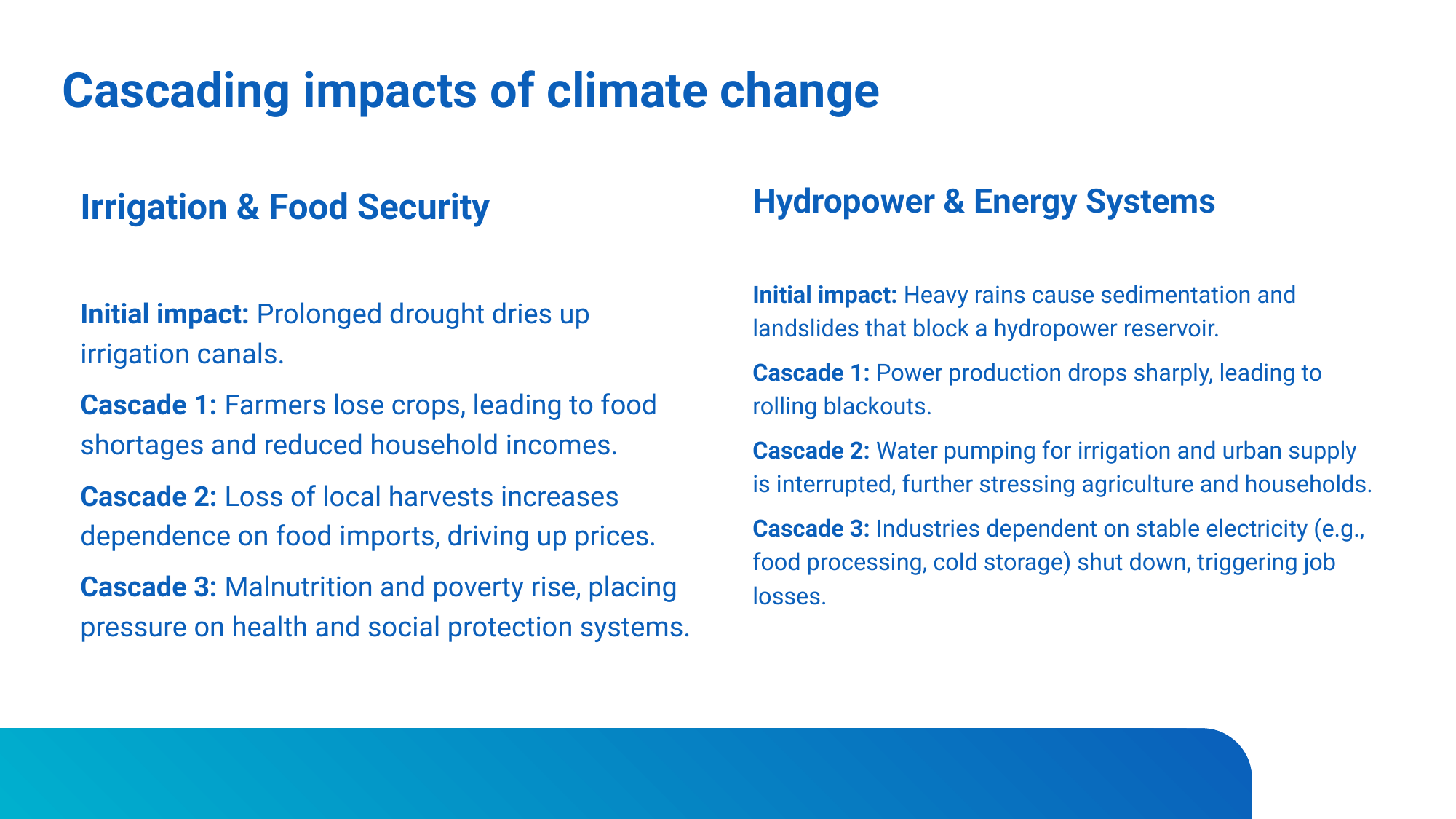

# Cascading impacts of climate change
Hydropower & Energy Systems

Initial impact: Heavy rains cause sedimentation and landslides that block a hydropower reservoir.
Cascade 1: Power production drops sharply, leading to rolling blackouts.
Cascade 2: Water pumping for irrigation and urban supply is interrupted, further stressing agriculture and households.
Cascade 3: Industries dependent on stable electricity (e.g., food processing, cold storage) shut down, triggering job losses.
Irrigation & Food Security

Initial impact: Prolonged drought dries up irrigation canals.
Cascade 1: Farmers lose crops, leading to food shortages and reduced household incomes.
Cascade 2: Loss of local harvests increases dependence on food imports, driving up prices.
Cascade 3: Malnutrition and poverty rise, placing pressure on health and social protection systems.

Impact t
asset level
19